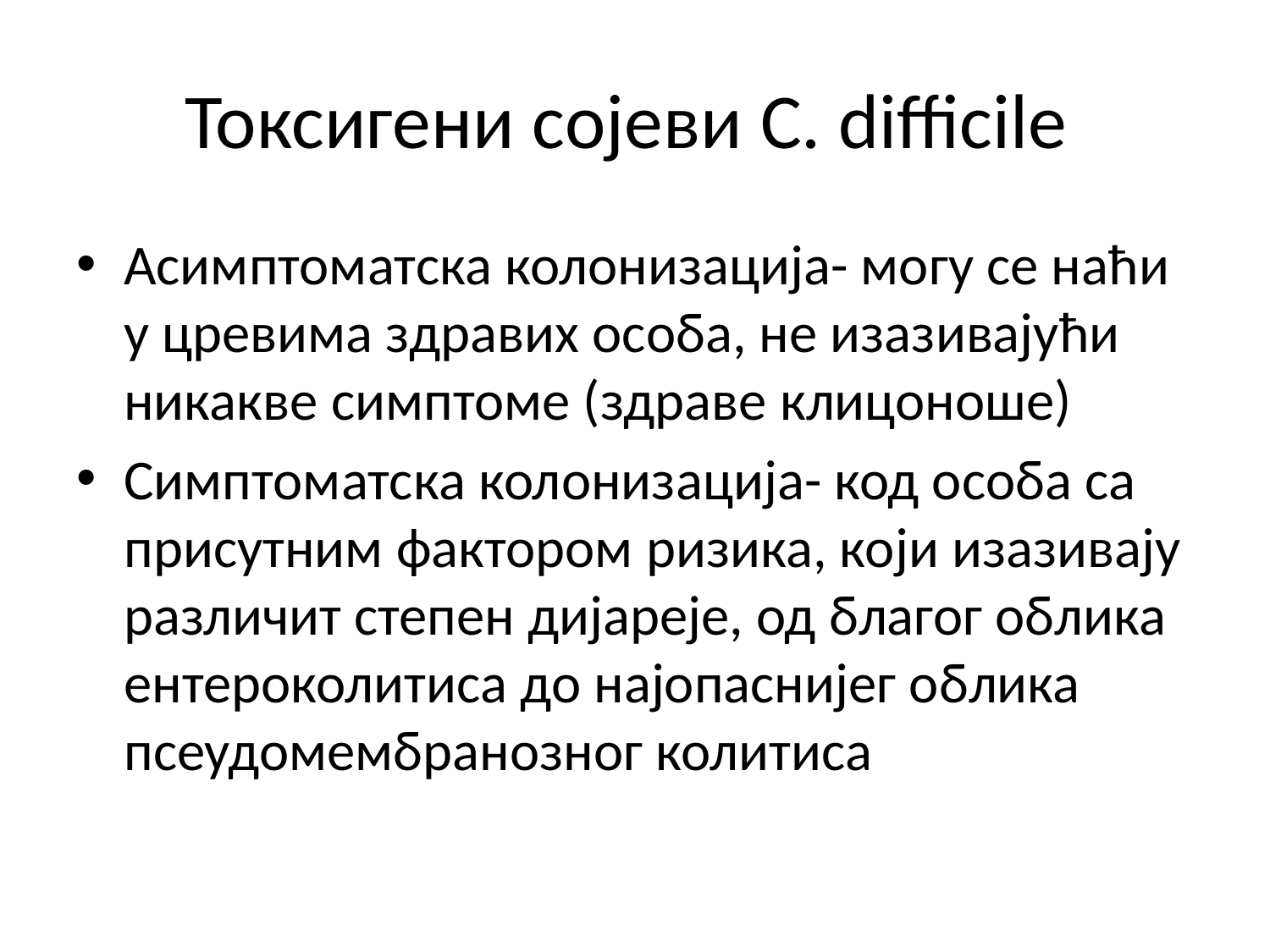

# Токсигени сојеви C. difficile
Aсимптоматска колонизација- могу се наћи у цревима здравих особа, не изазивајући никакве симптоме (здраве клицоноше)
Симптоматска колонизација- код особа са присутним фактором ризика, који изазивају различит степен дијареје, од благог облика ентероколитиса до најопаснијег облика псеудомембранозног колитиса